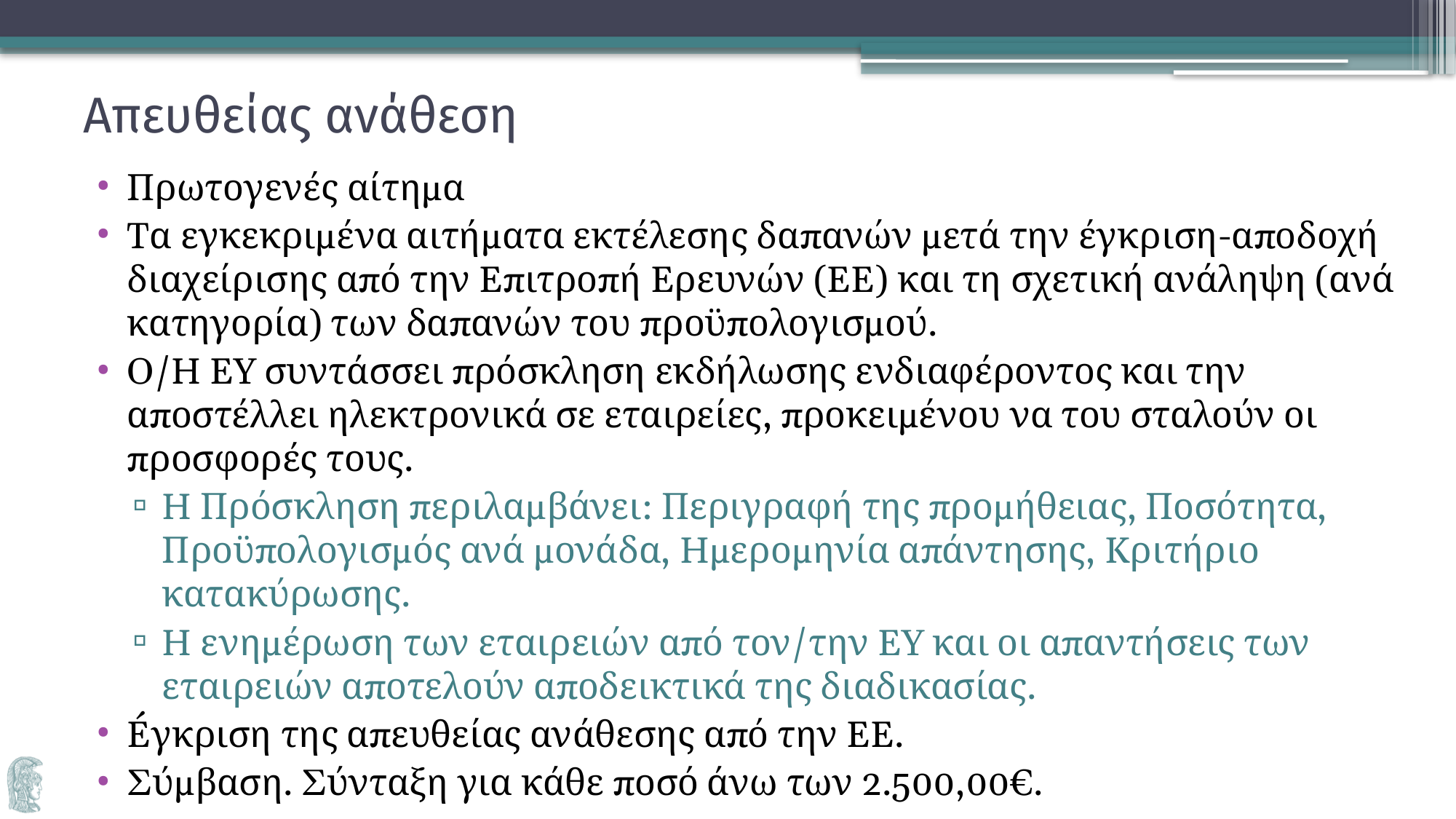

# Απευθείας ανάθεση
Πρωτογενές αίτημα
Τα εγκεκριμένα αιτήματα εκτέλεσης δαπανών μετά την έγκριση-αποδοχή διαχείρισης από την Επιτροπή Ερευνών (ΕΕ) και τη σχετική ανάληψη (ανά κατηγορία) των δαπανών του προϋπολογισμού.
O/Η EY συντάσσει πρόσκληση εκδήλωσης ενδιαφέροντος και την αποστέλλει ηλεκτρονικά σε εταιρείες, προκειμένου να του σταλούν οι προσφορές τους.
Η Πρόσκληση περιλαμβάνει: Περιγραφή της προμήθειας, Ποσότητα, Προϋπολογισμός ανά μονάδα, Ημερομηνία απάντησης, Κριτήριο κατακύρωσης.
Η ενημέρωση των εταιρειών από τον/την ΕΥ και οι απαντήσεις των εταιρειών αποτελούν αποδεικτικά της διαδικασίας.
Έγκριση της απευθείας ανάθεσης από την ΕΕ.
Σύμβαση. Σύνταξη για κάθε ποσό άνω των 2.500,00€.